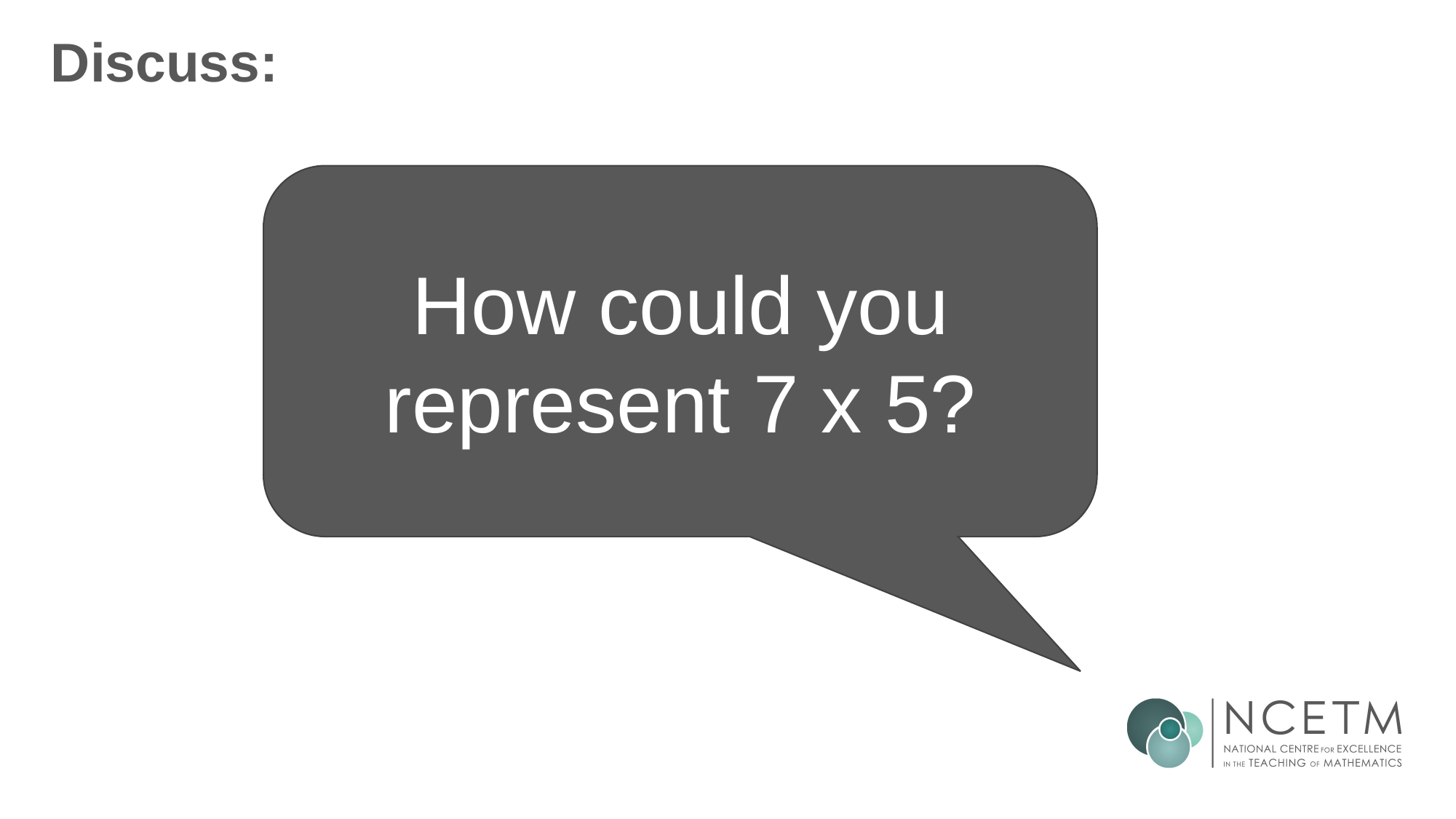

# Discuss:
How could you represent 7 x 5?